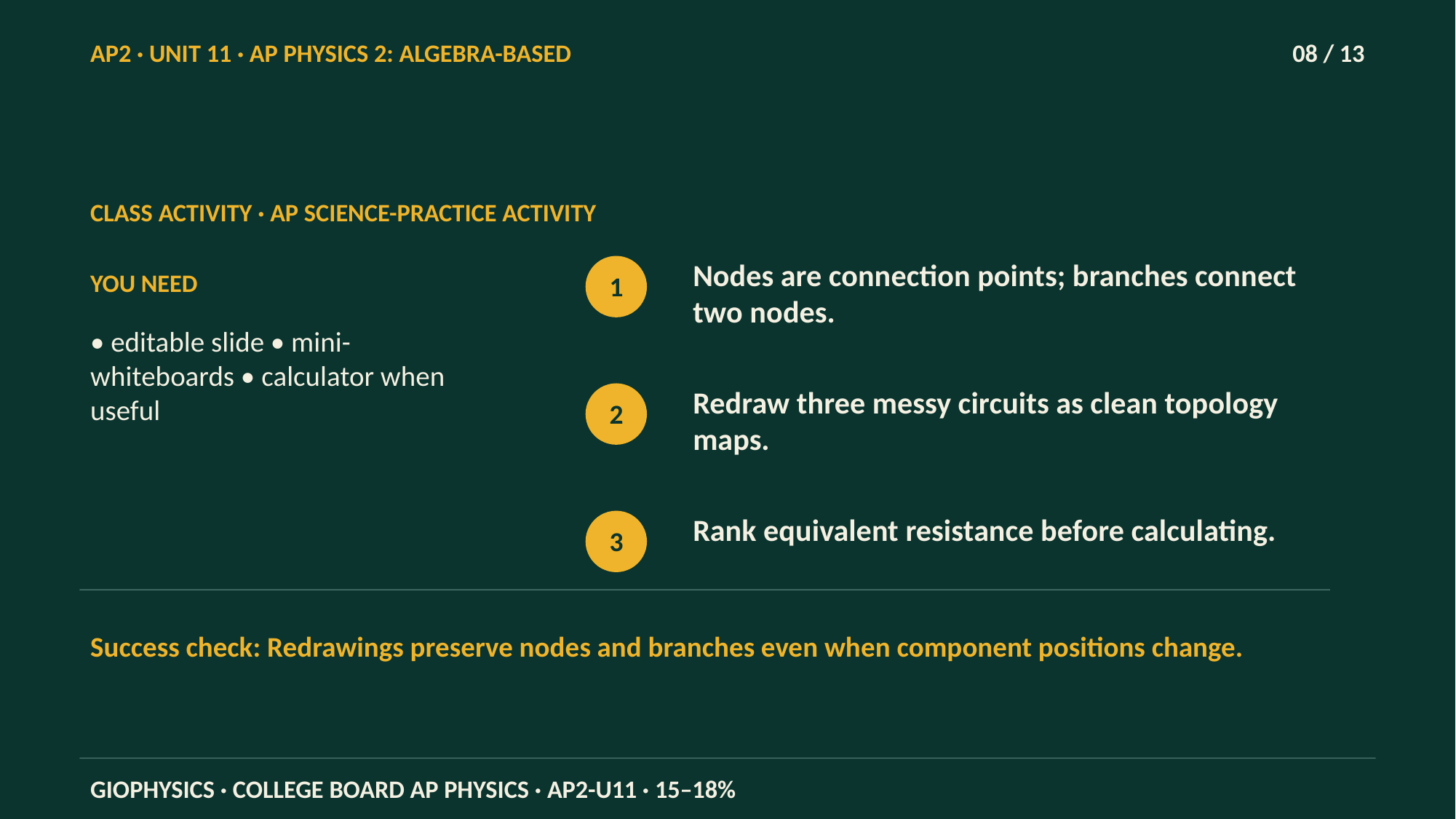

AP2 · UNIT 11 · AP PHYSICS 2: ALGEBRA-BASED
08 / 13

CLASS ACTIVITY · AP SCIENCE-PRACTICE ACTIVITY
Nodes are connection points; branches connect two nodes.

YOU NEED
1
• editable slide • mini-whiteboards • calculator when useful
Redraw three messy circuits as clean topology maps.

2
Rank equivalent resistance before calculating.

3

Success check: Redrawings preserve nodes and branches even when component positions change.

GIOPHYSICS · COLLEGE BOARD AP PHYSICS · AP2-U11 · 15–18%